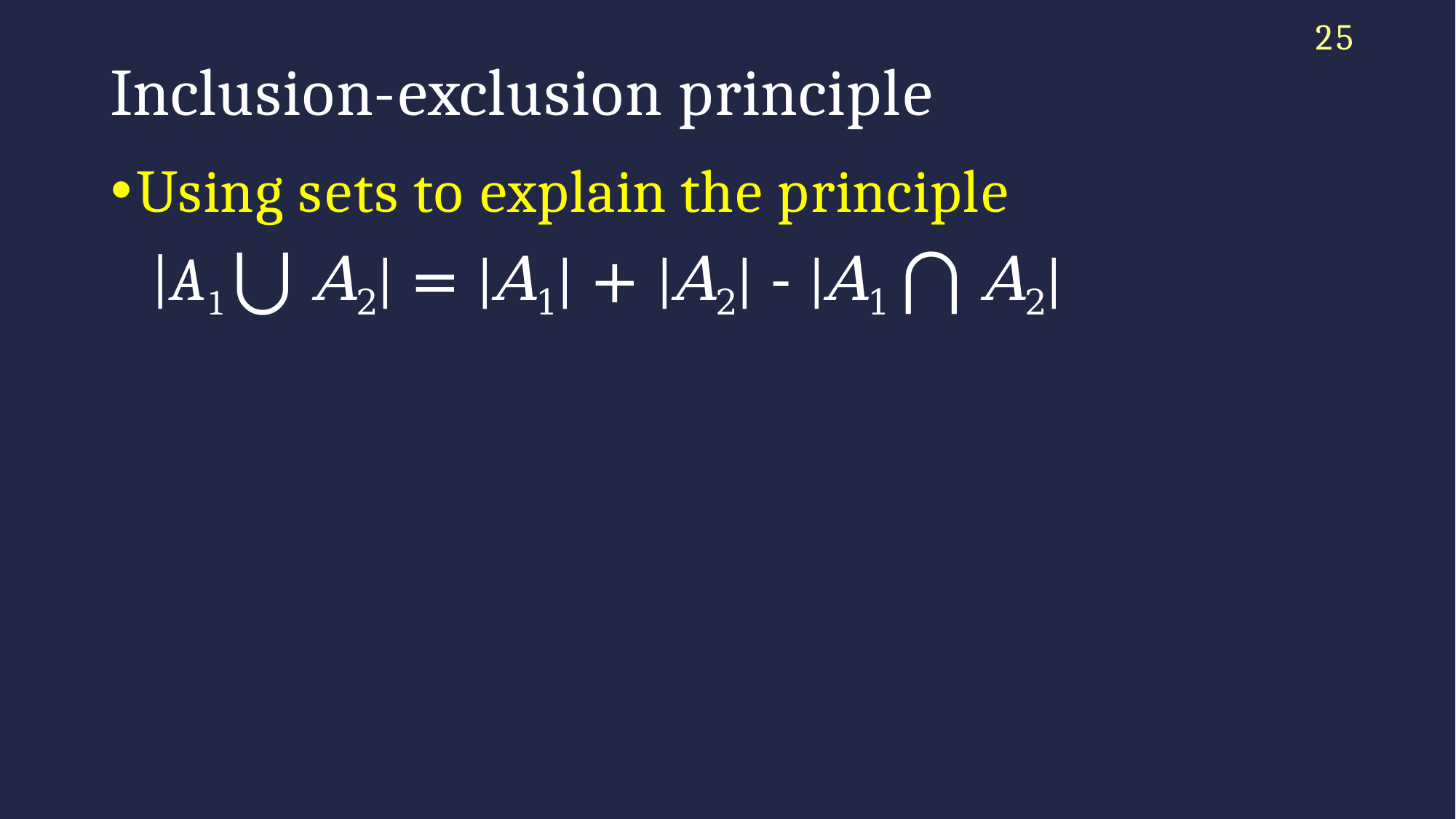

25
# Inclusion-exclusion principle
Using sets to explain the principle
   |A1 ⋃ A2| = |A1| + |A2| - |A1 ⋂ A2|